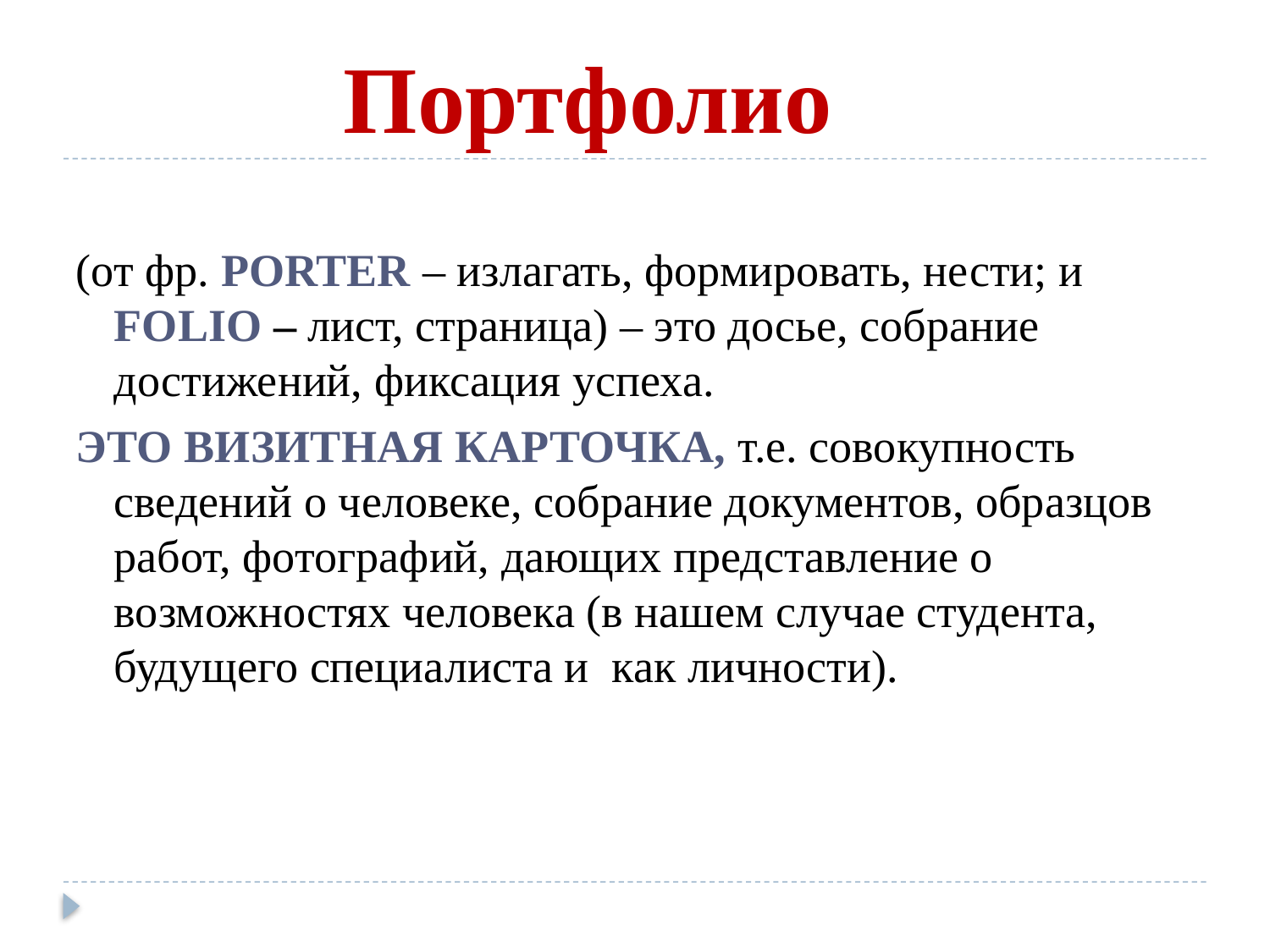

# Портфолио

(от фр. PORTER – излагать, формировать, нести; и FOLIO – лист, страница) – это досье, собрание достижений, фиксация успеха.
ЭТО ВИЗИТНАЯ КАРТОЧКА, т.е. совокупность сведений о человеке, собрание документов, образцов работ, фотографий, дающих представление о возможностях человека (в нашем случае студента, будущего специалиста и  как личности).